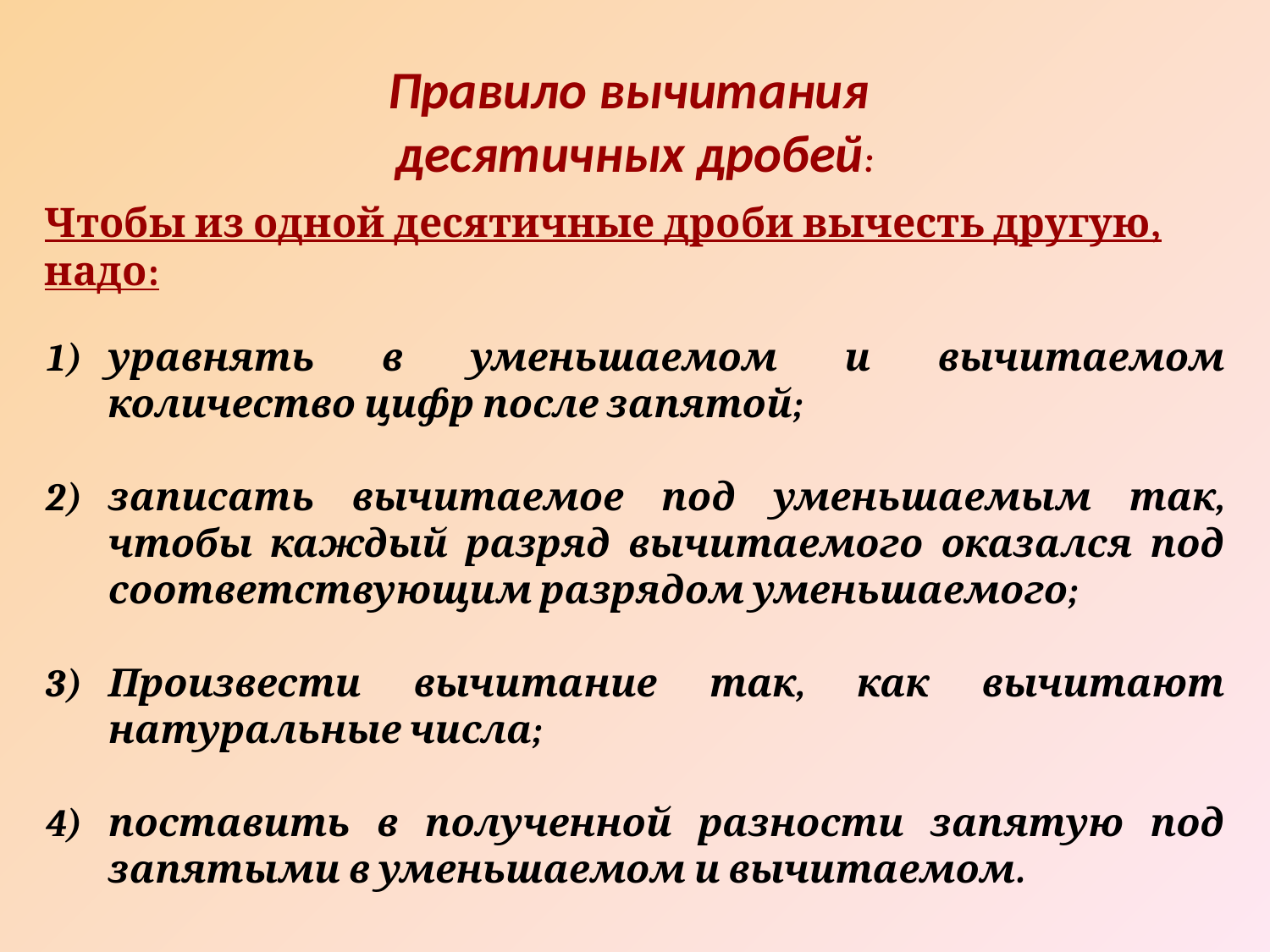

Правило вычитания
десятичных дробей:
Чтобы из одной десятичные дроби вычесть другую, надо:

уравнять в уменьшаемом и вычитаемом количество цифр после запятой;

записать вычитаемое под уменьшаемым так, чтобы каждый разряд вычитаемого оказался под соответствующим разрядом уменьшаемого;

Произвести вычитание так, как вычитают натуральные числа;

поставить в полученной разности запятую под запятыми в уменьшаемом и вычитаемом.